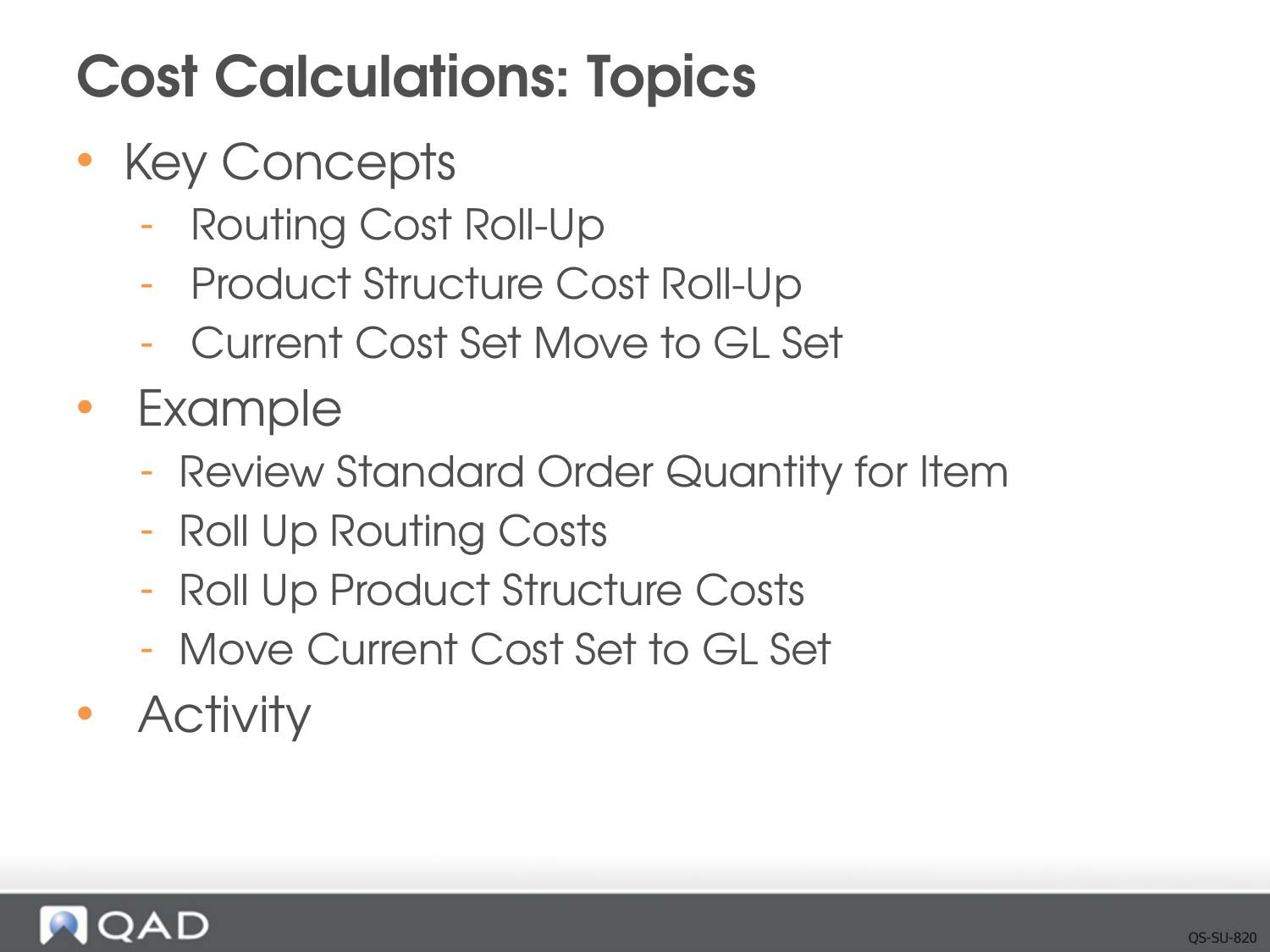

# Cost Calculations: Topics
Key Concepts
 Routing Cost Roll-Up
 Product Structure Cost Roll-Up
 Current Cost Set Move to GL Set
 Example
Review Standard Order Quantity for Item
Roll Up Routing Costs
Roll Up Product Structure Costs
Move Current Cost Set to GL Set
 Activity

QS-SU-820